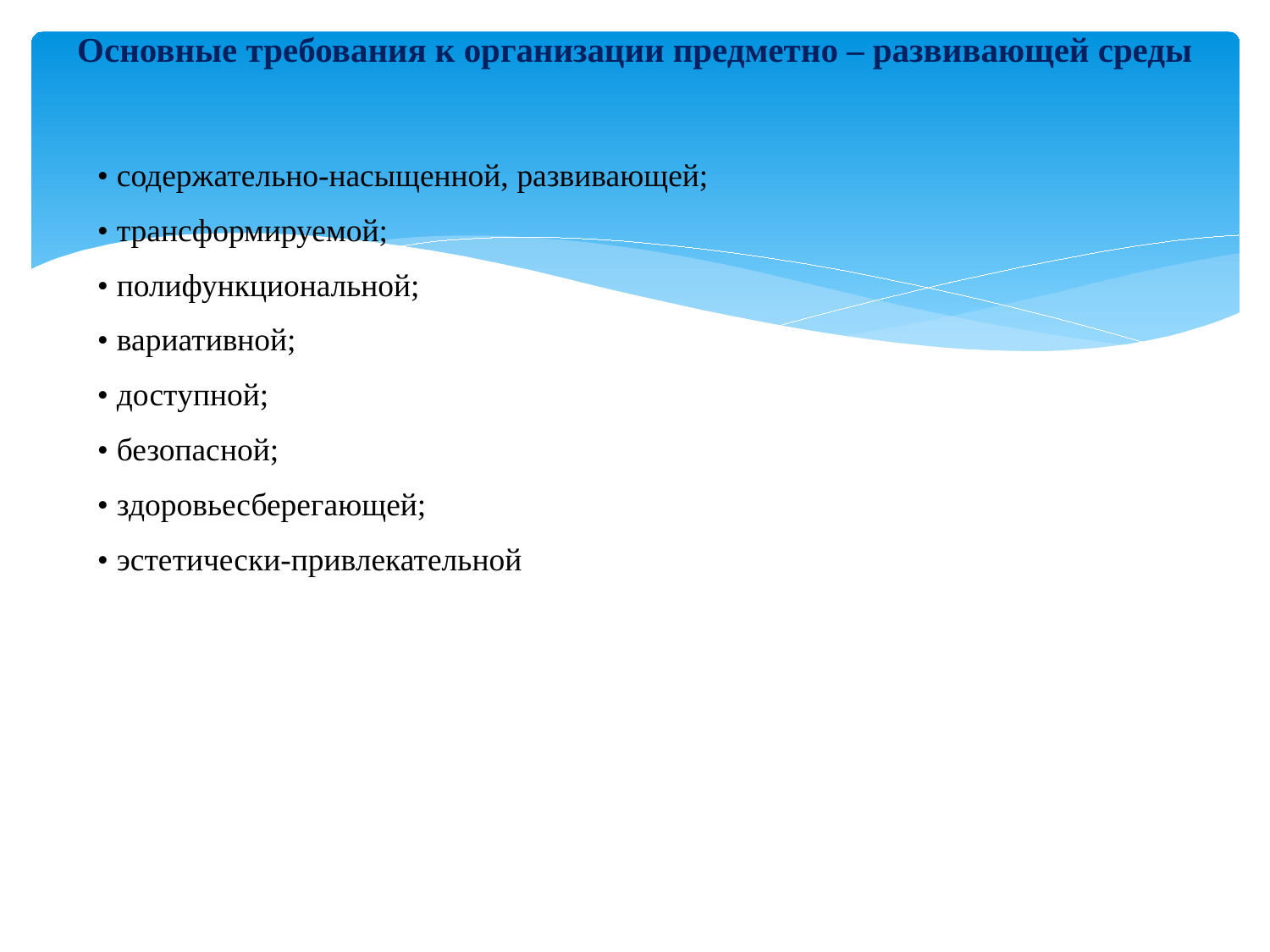

# Основные требования к организации предметно – развивающей среды
• содержательно-насыщенной, развивающей;
• трансформируемой;
• полифункциональной;
• вариативной;
• доступной;
• безопасной;
• здоровьесберегающей;
• эстетически-привлекательной